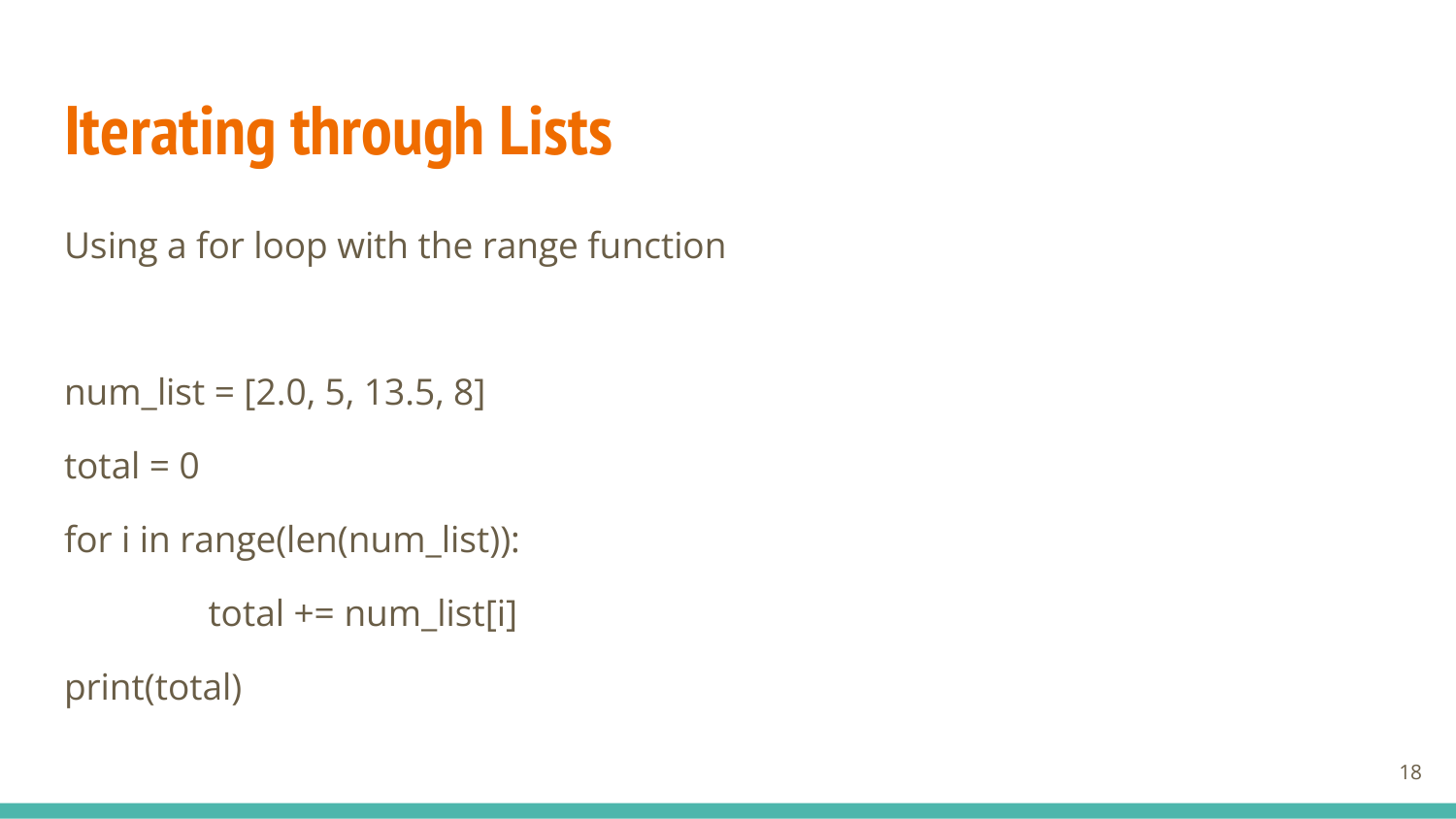

# Iterating through Lists
Using a for loop with the range function

num_list = [2.0, 5, 13.5, 8]
total = 0
for i in range(len(num_list)):
	total += num_list[i]
print(total)
18